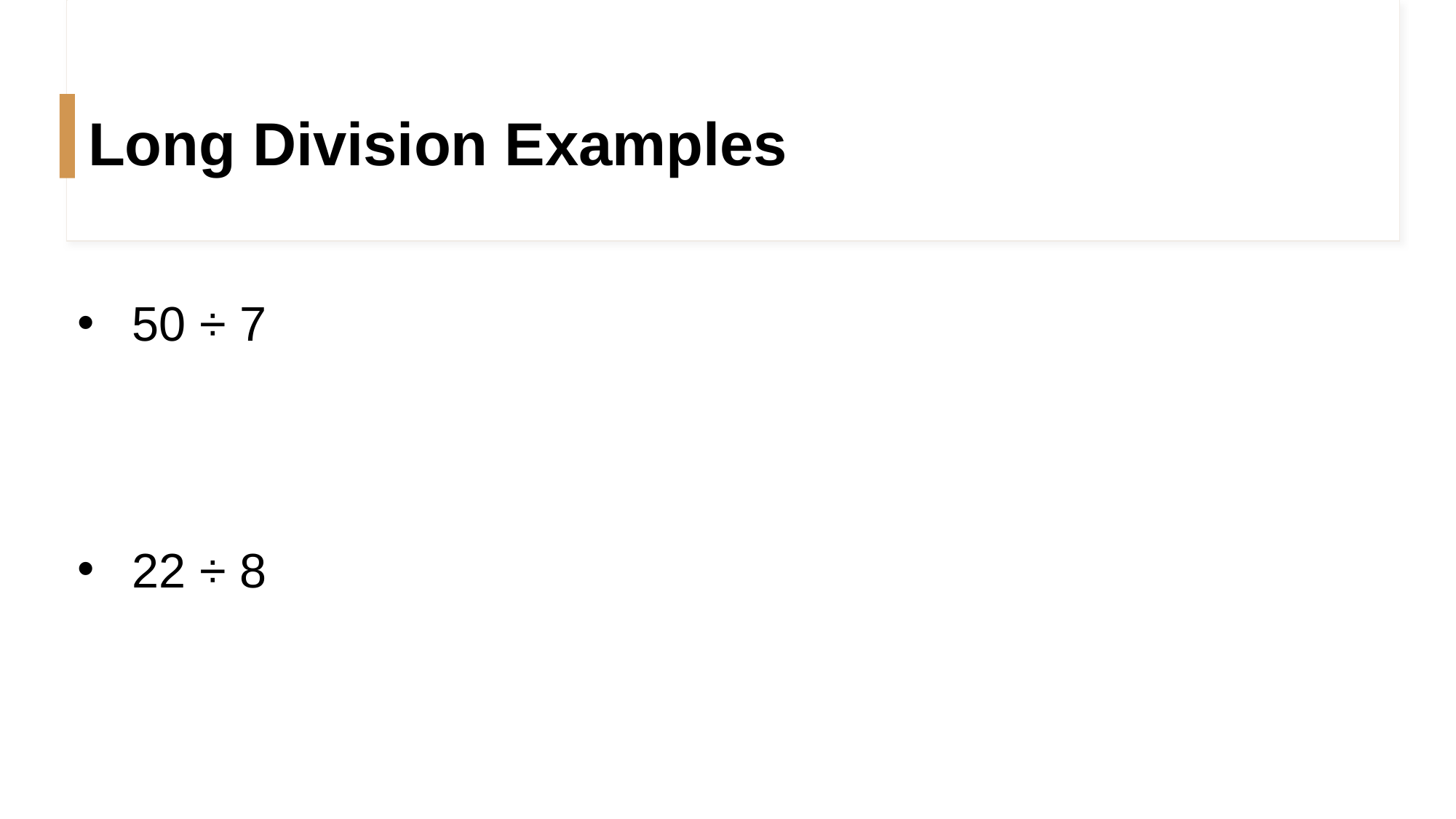

# Long Division Examples
50 ÷ 7

22 ÷ 8